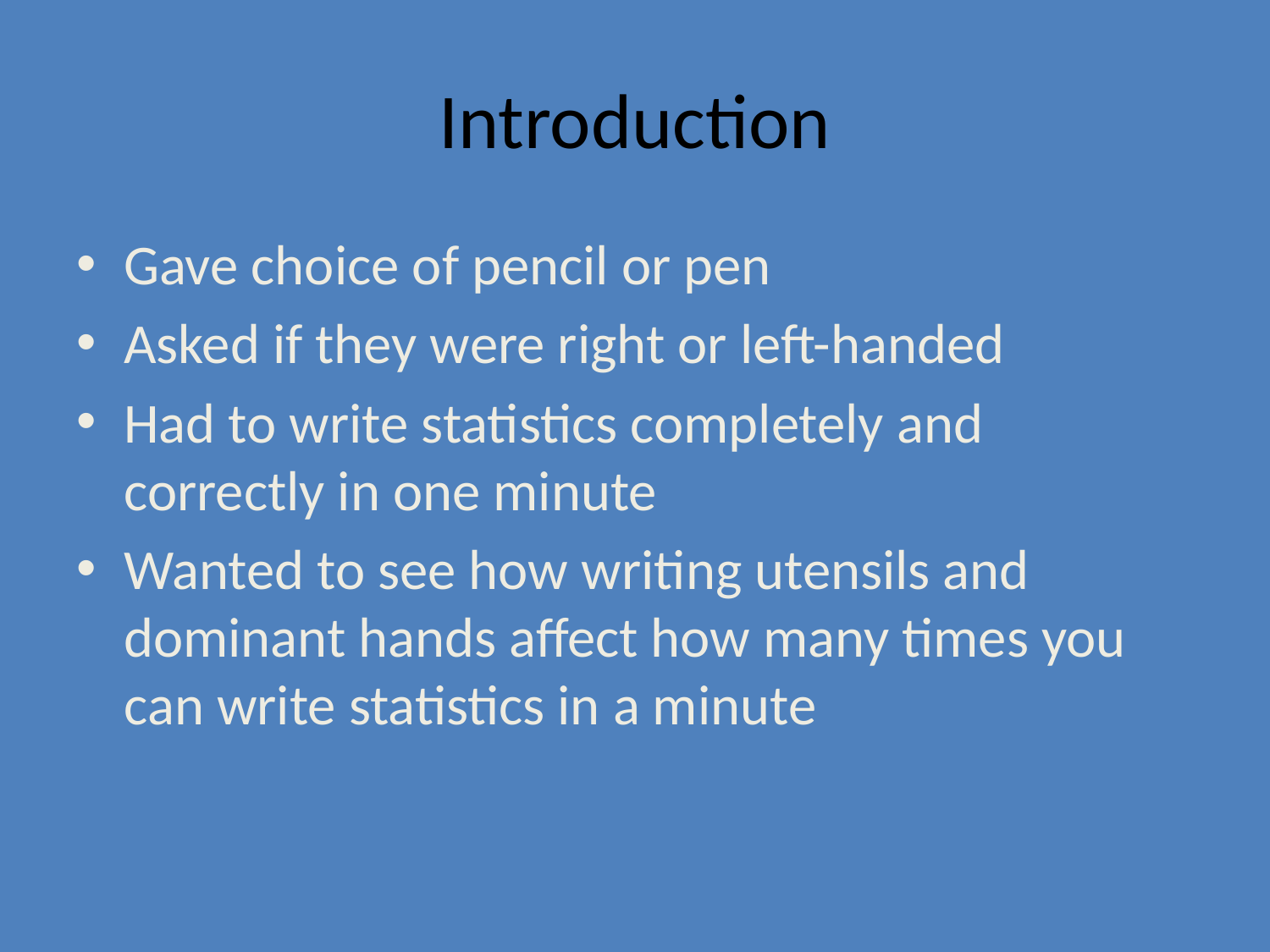

# Introduction
Gave choice of pencil or pen
Asked if they were right or left-handed
Had to write statistics completely and correctly in one minute
Wanted to see how writing utensils and dominant hands affect how many times you can write statistics in a minute